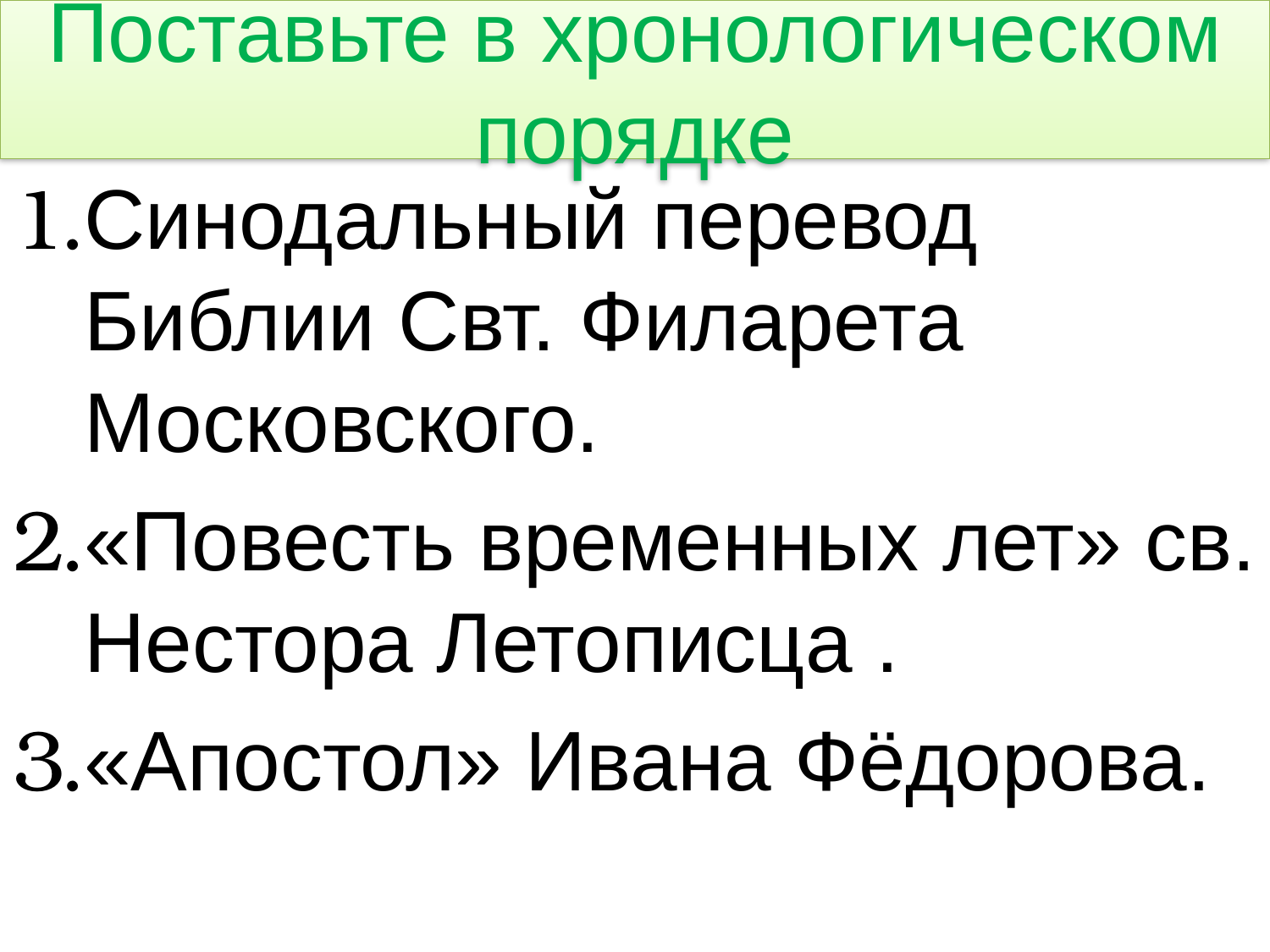

# Поставьте в хронологическом порядке
Синодальный перевод Библии Свт. Филарета Московского.
«Повесть временных лет» св. Нестора Летописца .
«Апостол» Ивана Фёдорова.